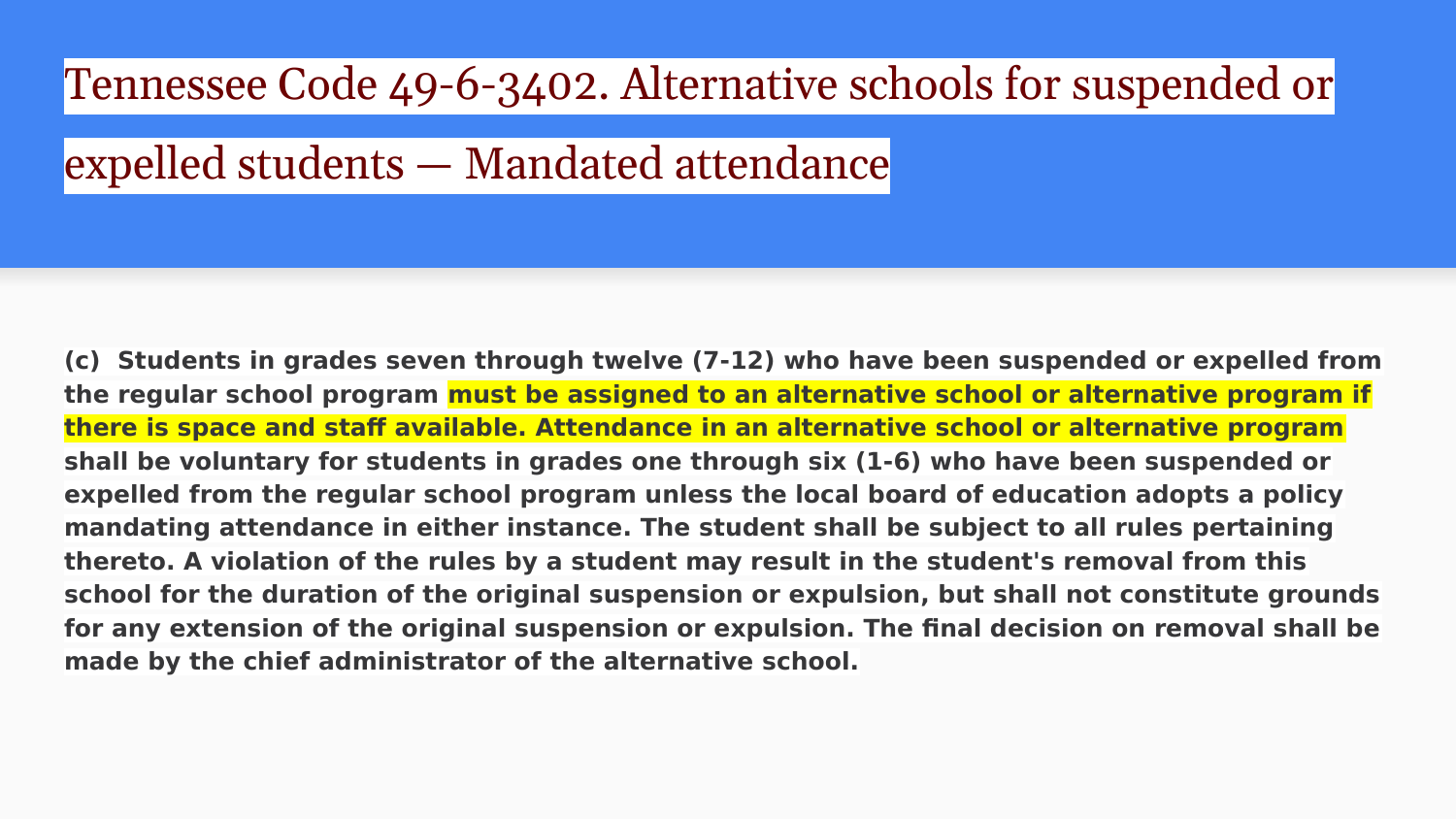

# Tennessee Code 49-6-3402. Alternative schools for suspended or expelled students — Mandated attendance

(c)  Students in grades seven through twelve (7-12) who have been suspended or expelled from the regular school program must be assigned to an alternative school or alternative program if there is space and staff available. Attendance in an alternative school or alternative program shall be voluntary for students in grades one through six (1-6) who have been suspended or expelled from the regular school program unless the local board of education adopts a policy mandating attendance in either instance. The student shall be subject to all rules pertaining thereto. A violation of the rules by a student may result in the student's removal from this school for the duration of the original suspension or expulsion, but shall not constitute grounds for any extension of the original suspension or expulsion. The final decision on removal shall be made by the chief administrator of the alternative school.